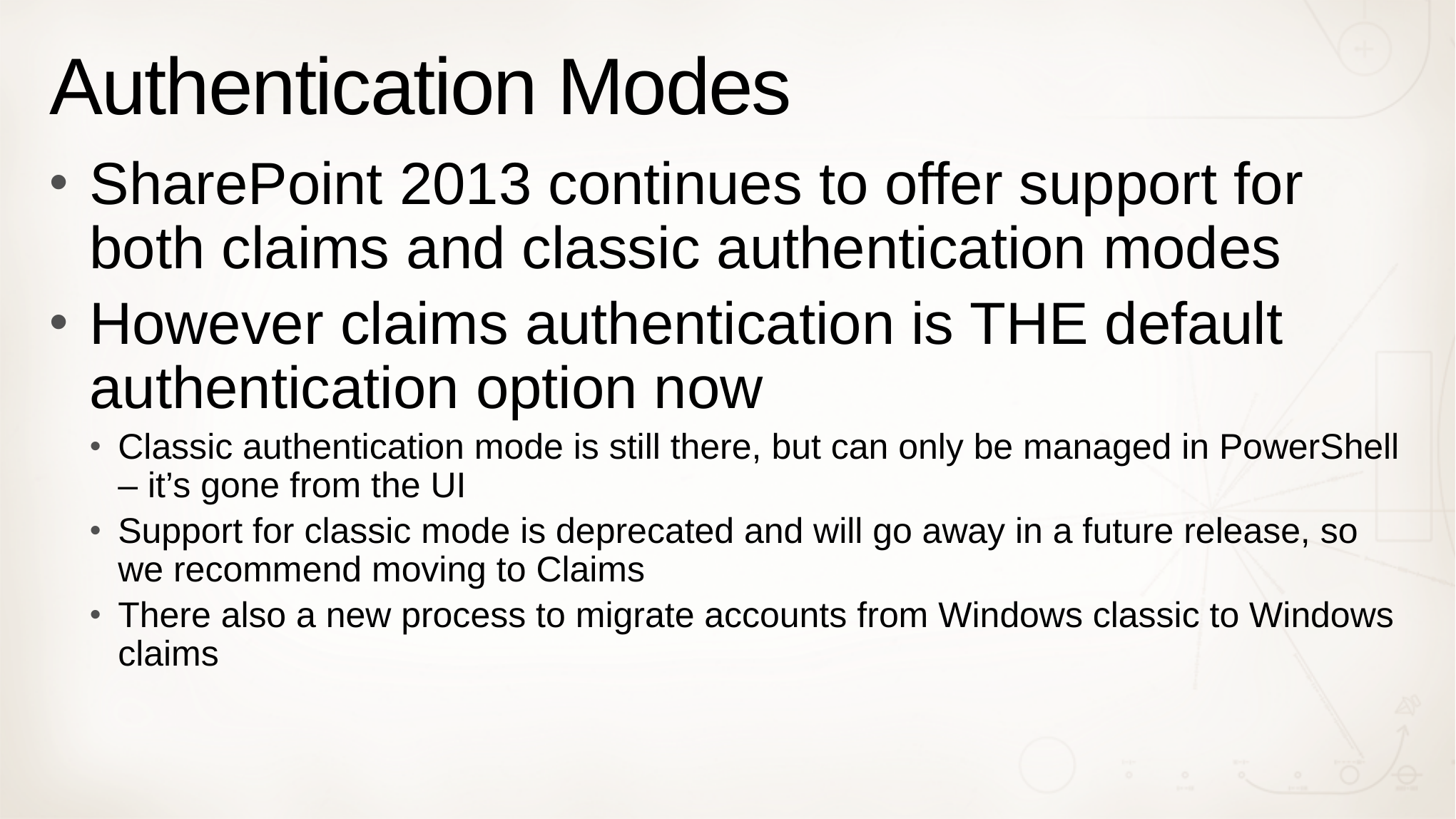

# Authentication Modes
SharePoint 2013 continues to offer support for both claims and classic authentication modes
However claims authentication is THE default authentication option now
Classic authentication mode is still there, but can only be managed in PowerShell – it’s gone from the UI
Support for classic mode is deprecated and will go away in a future release, so we recommend moving to Claims
There also a new process to migrate accounts from Windows classic to Windows claims